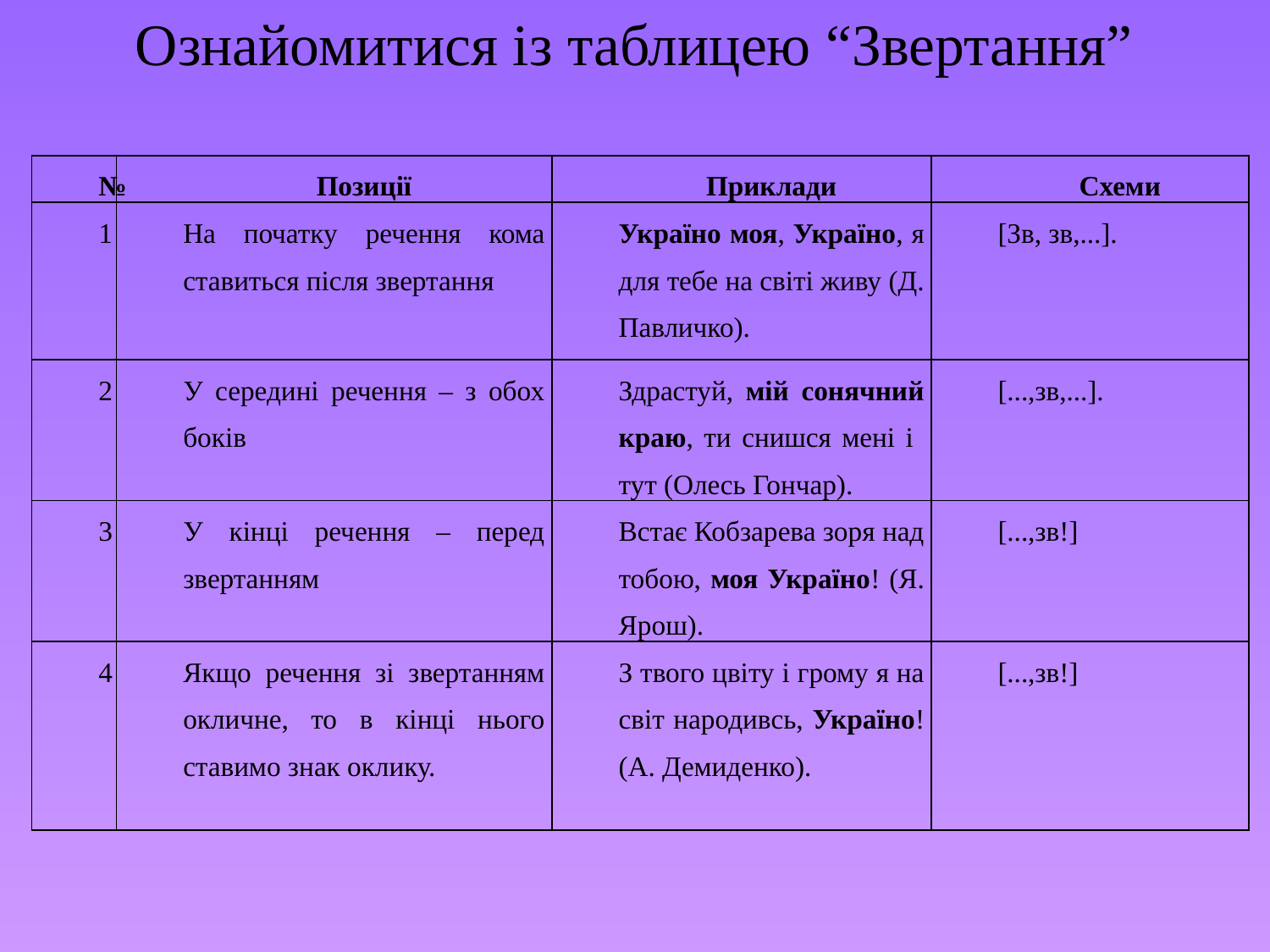

# Ознайомитися із таблицею “Звертання”
| № | Позиції | Приклади | Схеми |
| --- | --- | --- | --- |
| 1 | На початку речення кома ставиться після звертання | Україно моя, Україно, я для тебе на світі живу (Д. Павличко). | [Зв, зв,...]. |
| 2 | У середині речення – з обох боків | Здрастуй, мій сонячний краю, ти снишся мені і тут (Олесь Гончар). | [...,зв,...]. |
| 3 | У кінці речення – перед звертанням | Встає Кобзарева зоря над тобою, моя Україно! (Я. Ярош). | [...,зв!] |
| 4 | Якщо речення зі звертанням окличне, то в кінці нього ставимо знак оклику. | З твого цвіту і грому я на світ народивсь, Україно! (А. Демиденко). | [...,зв!] |